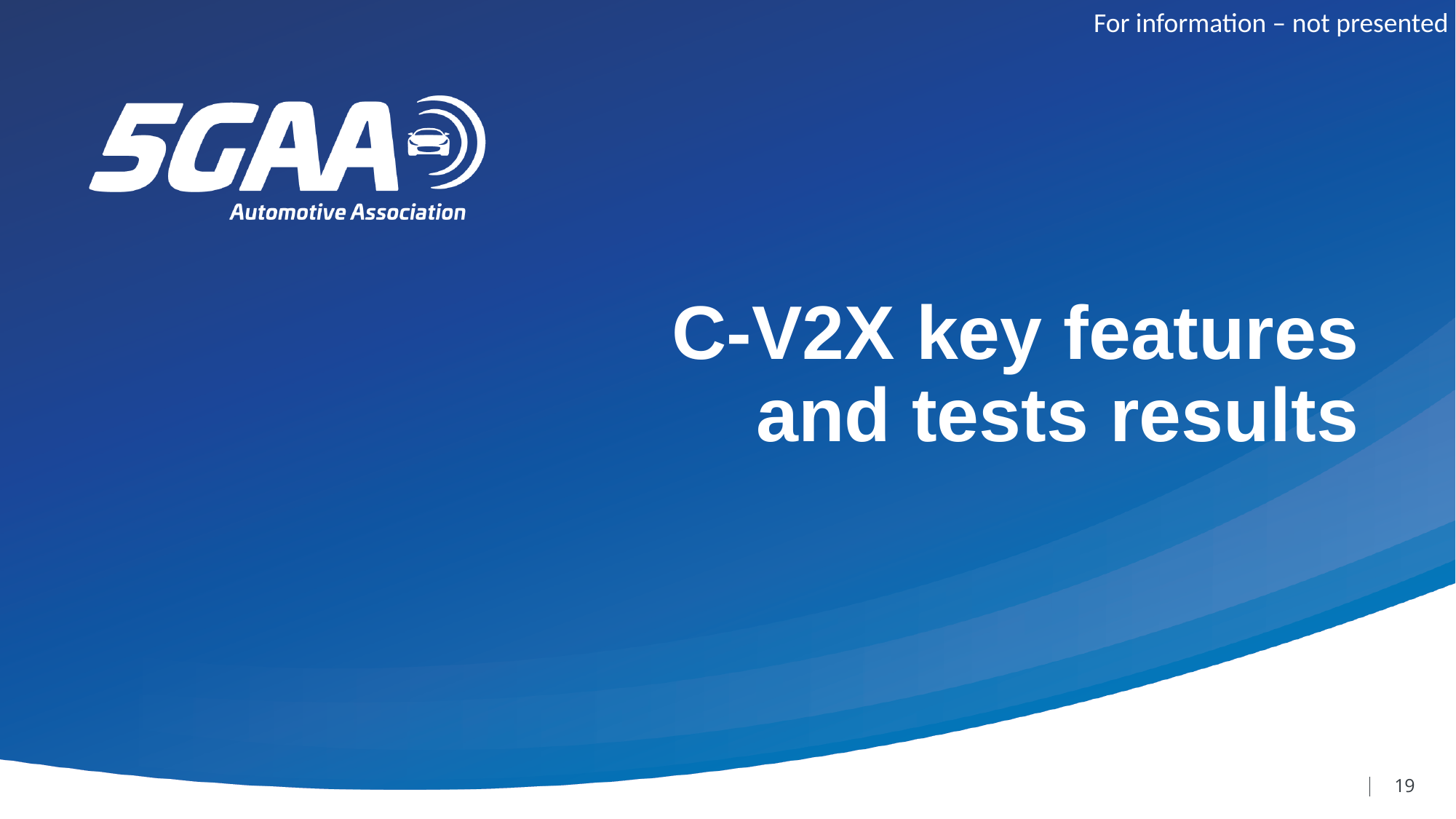

For information – not presented
C-V2X key features and tests results